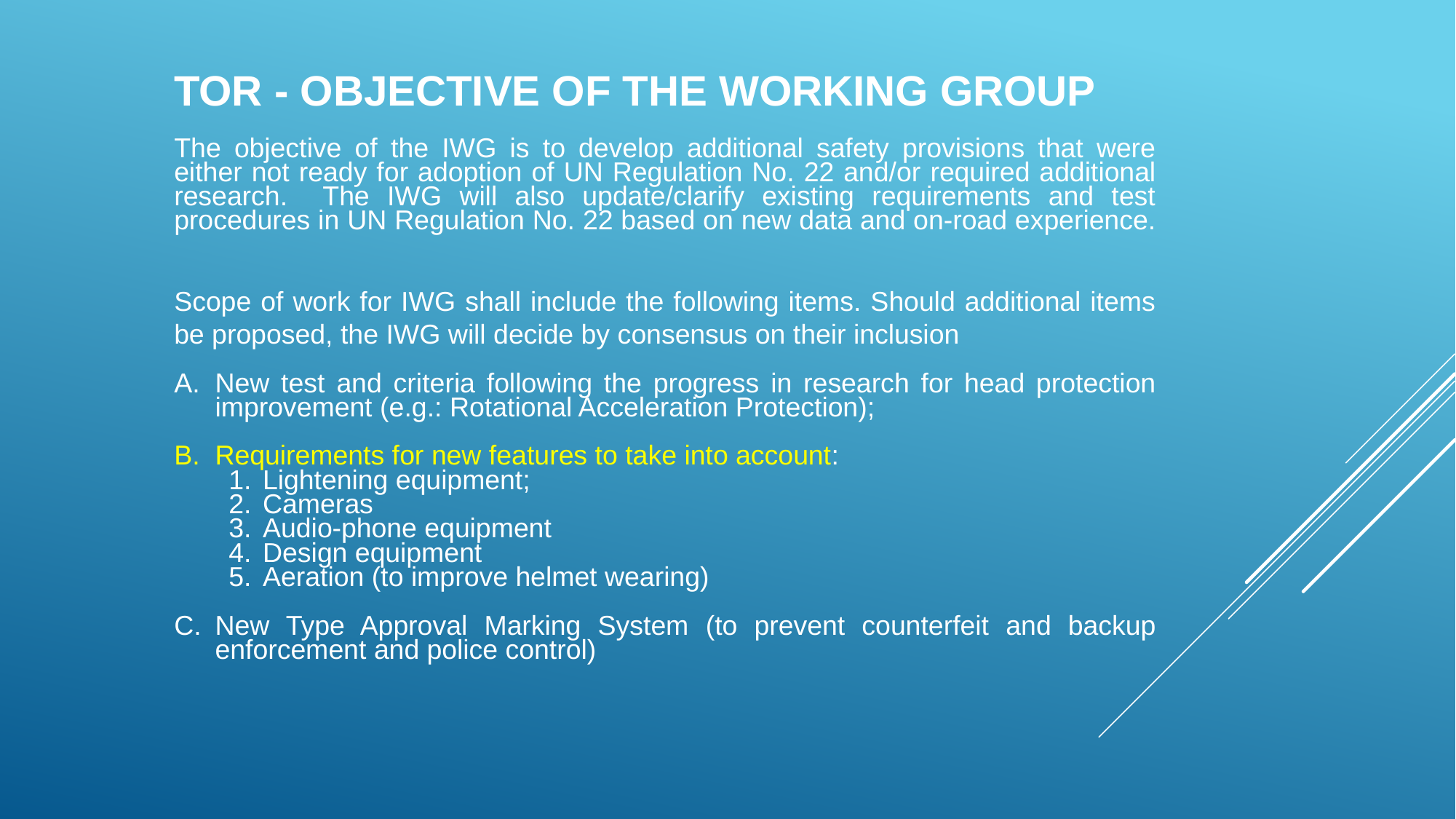

TOR - OBJECTIVE OF THE WORKING GROUP

The objective of the IWG is to develop additional safety provisions that were either not ready for adoption of UN Regulation No. 22 and/or required additional research.  The IWG will also update/clarify existing requirements and test procedures in UN Regulation No. 22 based on new data and on-road experience.

Scope of work for IWG shall include the following items. Should additional items be proposed, the IWG will decide by consensus on their inclusion

New test and criteria following the progress in research for head protection improvement (e.g.: Rotational Acceleration Protection);

Requirements for new features to take into account:
Lightening equipment;
Cameras
Audio-phone equipment
Design equipment
Aeration (to improve helmet wearing)

New Type Approval Marking System (to prevent counterfeit and backup enforcement and police control)